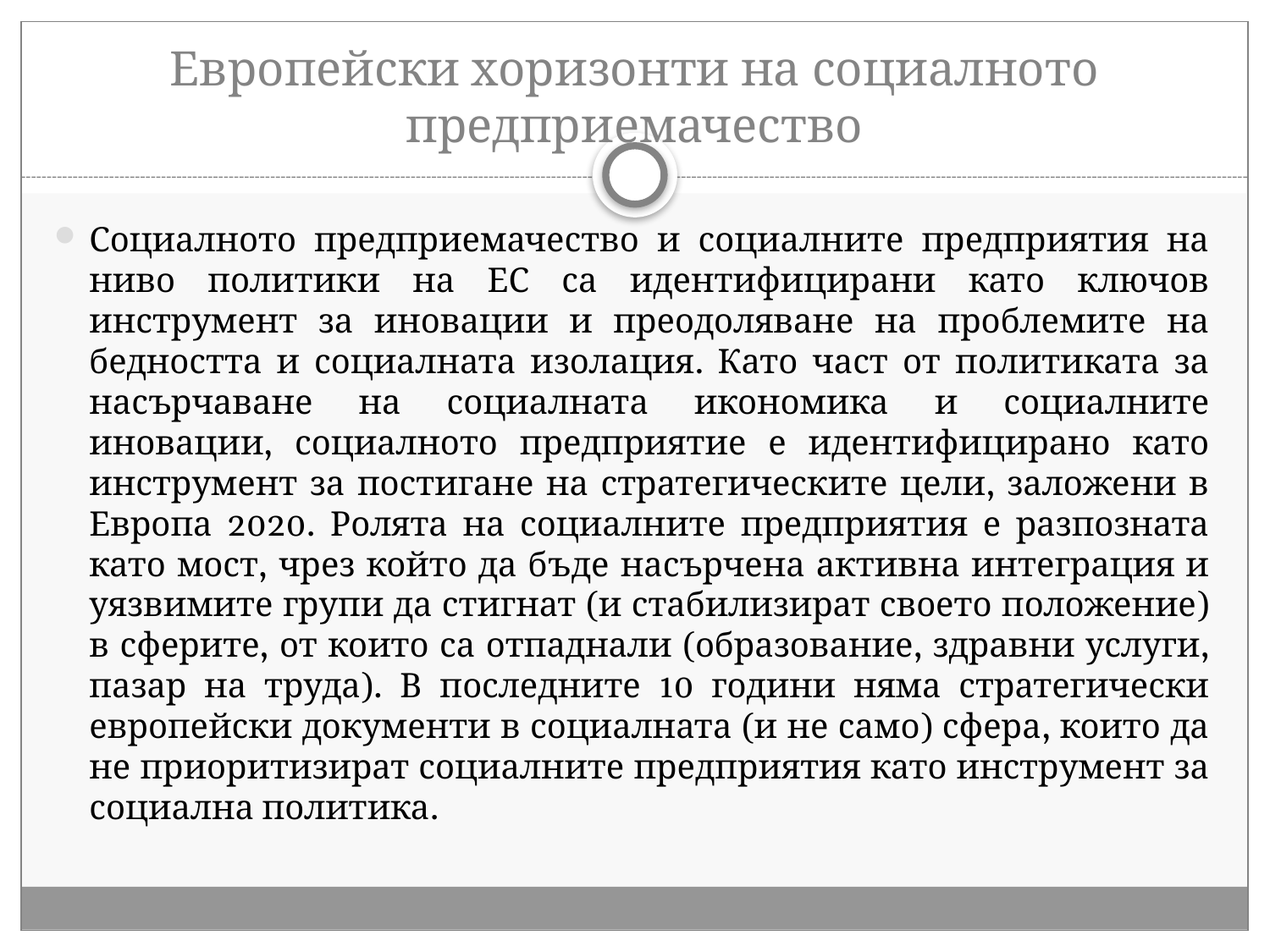

# Европейски хоризонти на социалното предприемачество
Социалното предприемачество и социалните предприятия на ниво политики на ЕС са идентифицирани като ключов инструмент за иновации и преодоляване на проблемите на бедността и социалната изолация. Като част от политиката за насърчаване на социалната икономика и социалните иновации, социалното предприятие е идентифицирано като инструмент за постигане на стратегическите цели, заложени в Европа 2020. Ролята на социалните предприятия е разпозната като мост, чрез който да бъде насърчена активна интеграция и уязвимите групи да стигнат (и стабилизират своето положение) в сферите, от които са отпаднали (образование, здравни услуги, пазар на труда). В последните 10 години няма стратегически европейски документи в социалната (и не само) сфера, които да не приоритизират социалните предприятия като инструмент за социална политика.